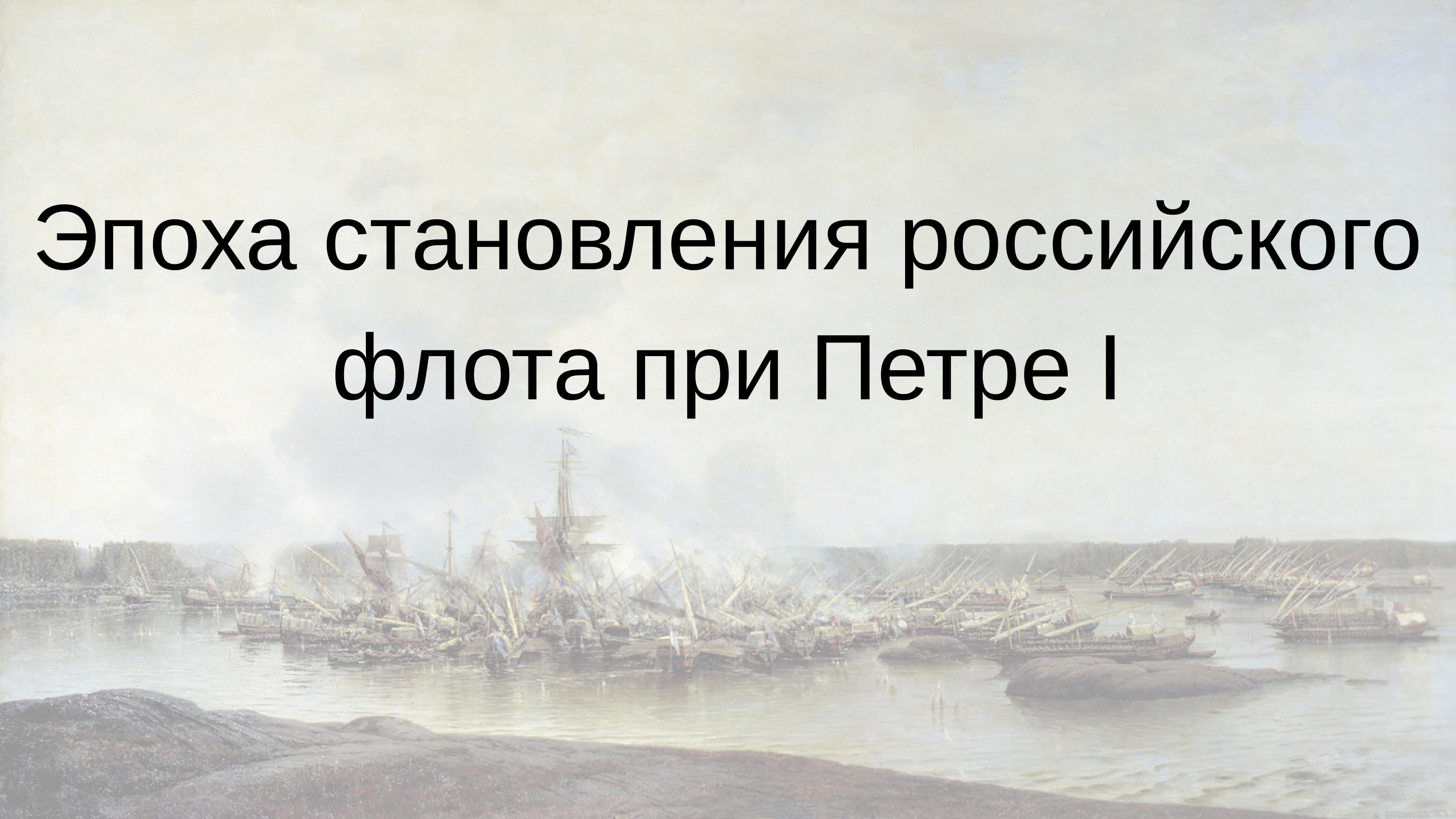

Эпоха становления российского флота при Петре I